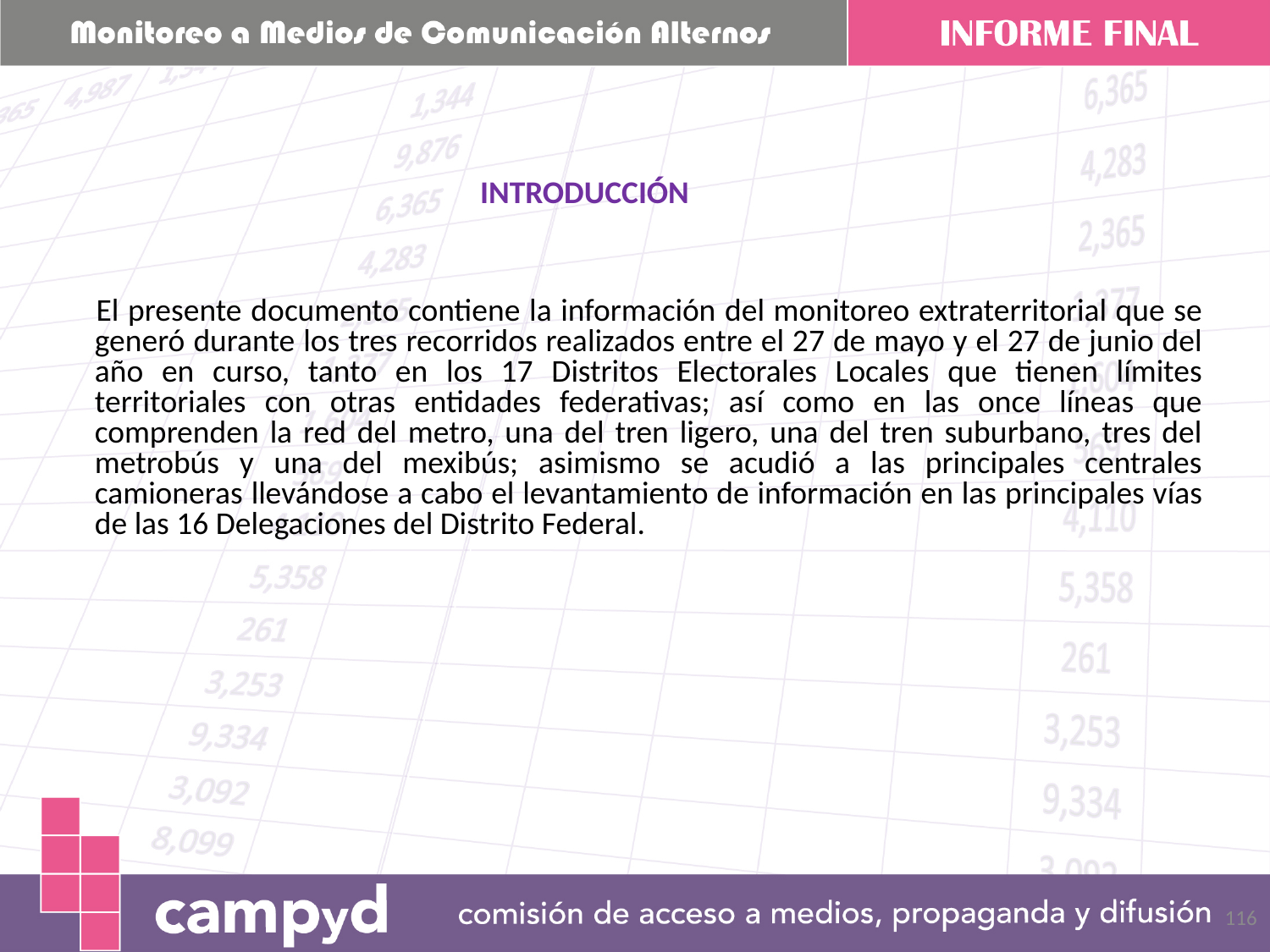

INTRODUCCIÓN

El presente documento contiene la información del monitoreo extraterritorial que se generó durante los tres recorridos realizados entre el 27 de mayo y el 27 de junio del año en curso, tanto en los 17 Distritos Electorales Locales que tienen límites territoriales con otras entidades federativas; así como en las once líneas que comprenden la red del metro, una del tren ligero, una del tren suburbano, tres del metrobús y una del mexibús; asimismo se acudió a las principales centrales camioneras llevándose a cabo el levantamiento de información en las principales vías de las 16 Delegaciones del Distrito Federal.

116